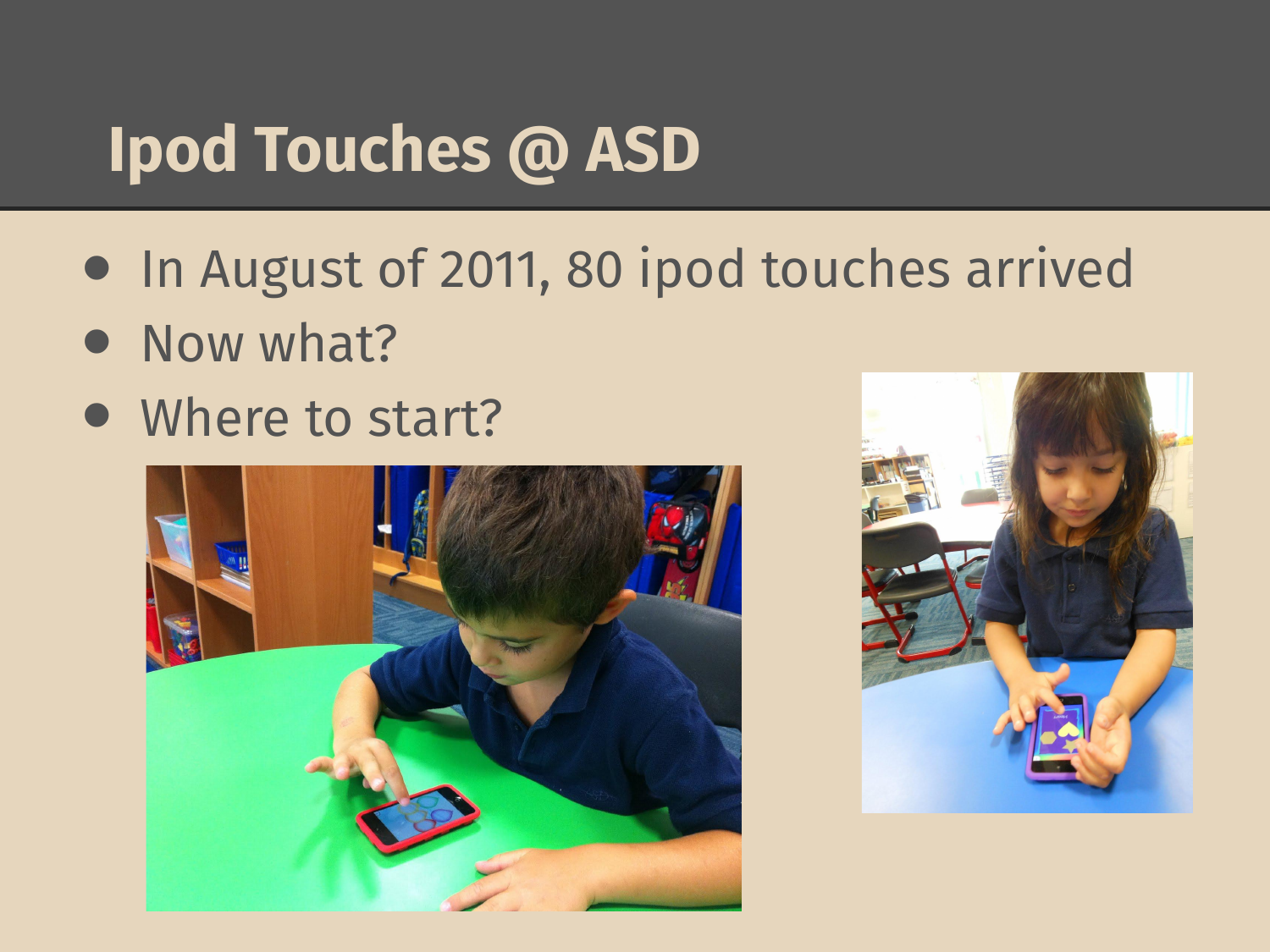

# Ipod Touches @ ASD
In August of 2011, 80 ipod touches arrived
Now what?
Where to start?